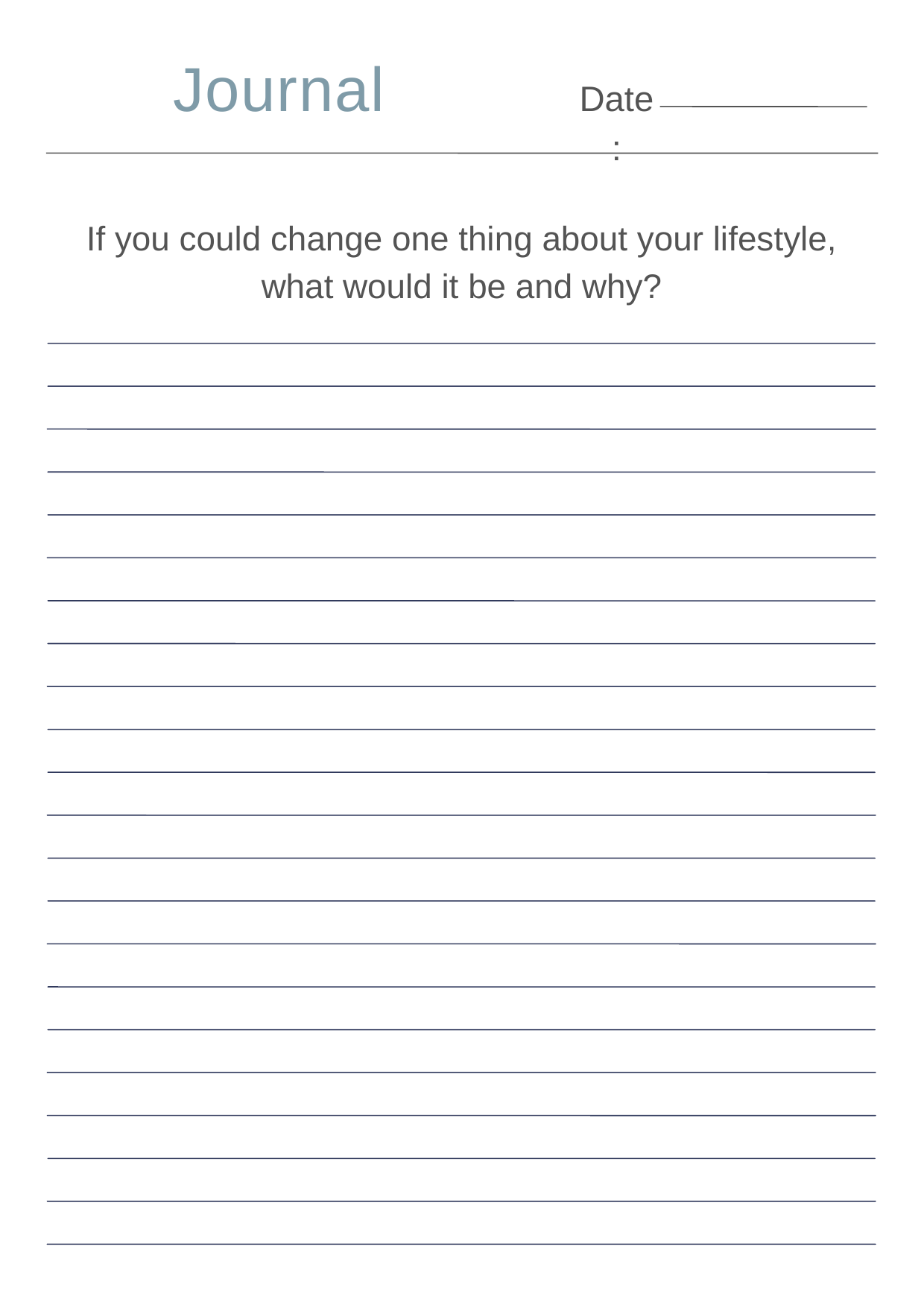

Journal
Date:

If you could change one thing about your lifestyle, what would it be and why?